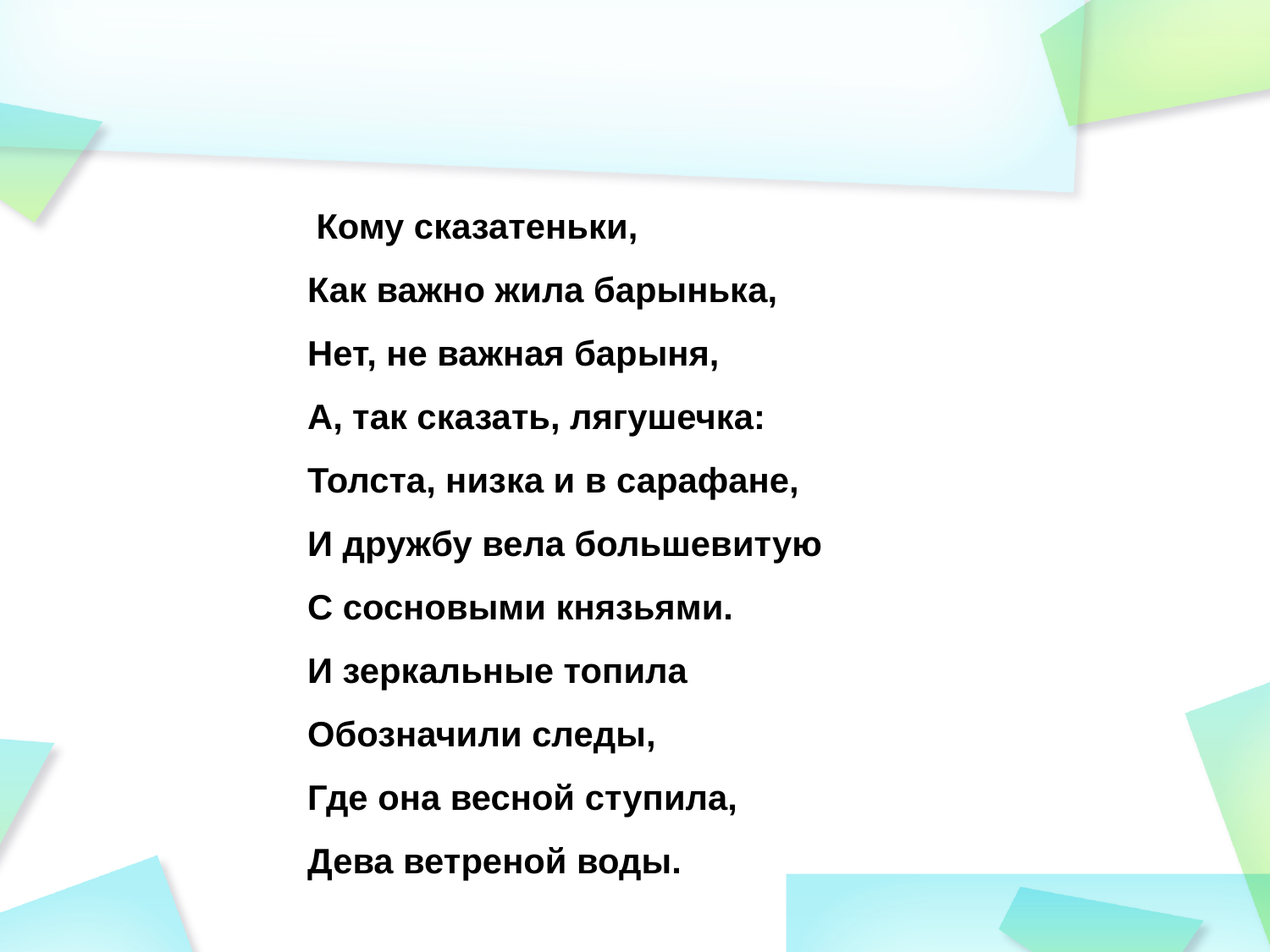

Кому сказатеньки,
Как важно жила барынька,
Нет, не важная барыня,
А, так сказать, лягушечка:
Толста, низка и в сарафане,
И дружбу вела большевитую
С сосновыми князьями.
И зеркальные топила
Обозначили следы,
Где она весной ступила,
Дева ветреной воды.